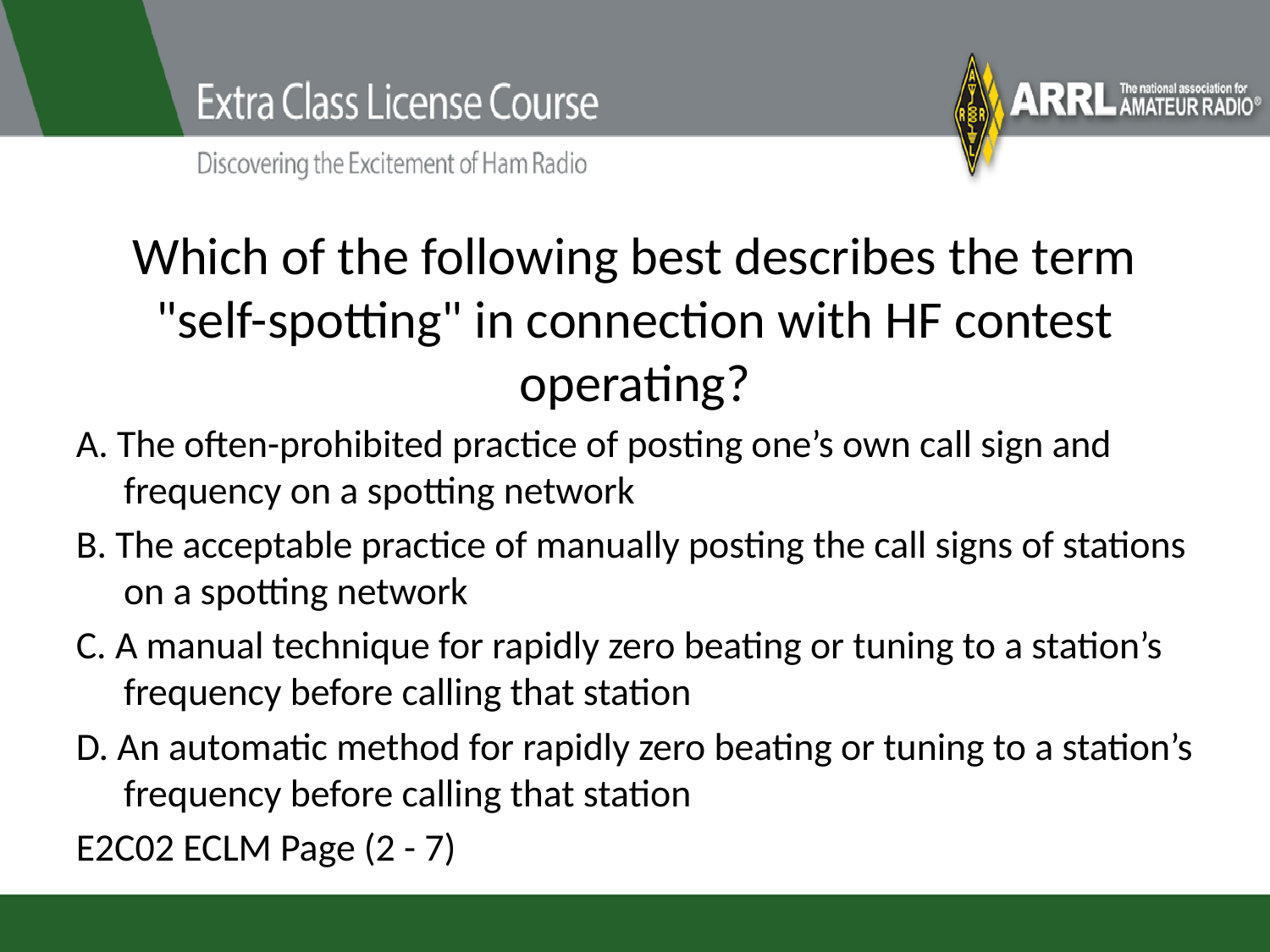

# Which of the following best describes the term "self-spotting" in connection with HF contest operating?
A. The often-prohibited practice of posting one’s own call sign and frequency on a spotting network
B. The acceptable practice of manually posting the call signs of stations on a spotting network
C. A manual technique for rapidly zero beating or tuning to a station’s frequency before calling that station
D. An automatic method for rapidly zero beating or tuning to a station’s frequency before calling that station
E2C02 ECLM Page (2 - 7)